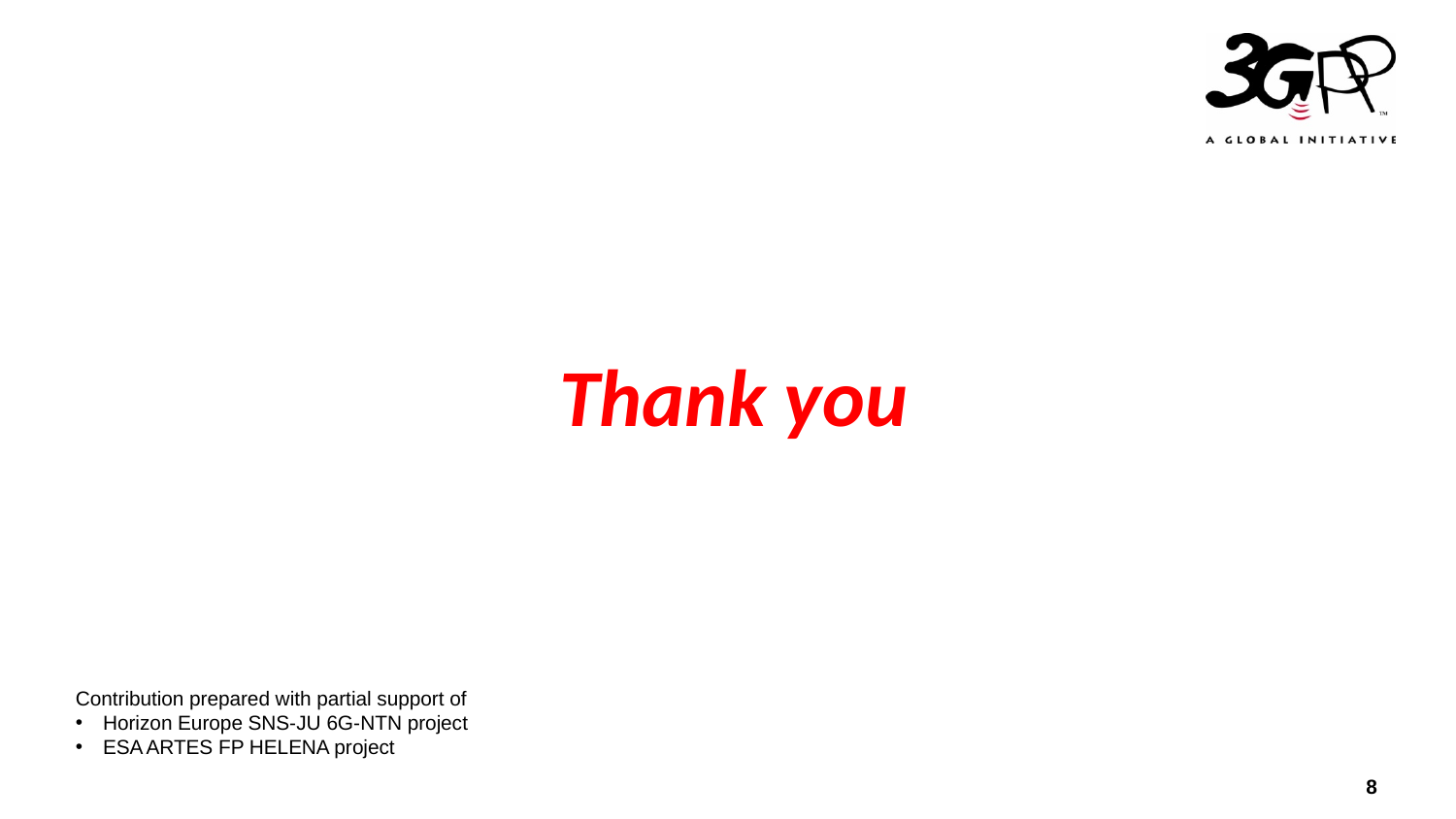

Thank you
Contribution prepared with partial support of
Horizon Europe SNS-JU 6G-NTN project
ESA ARTES FP HELENA project